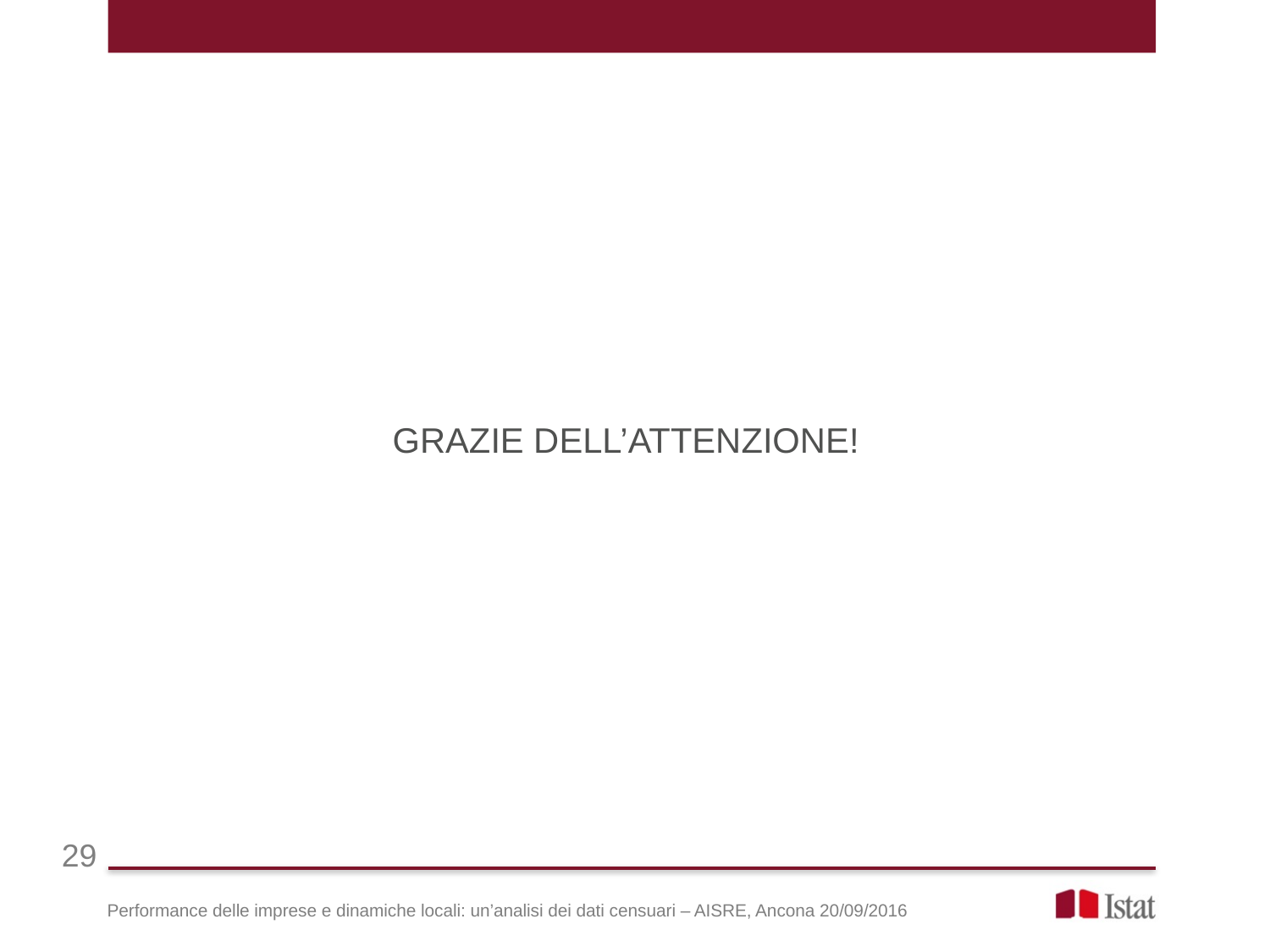

GRAZIE DELL’ATTENZIONE!

29

Performance delle imprese e dinamiche locali: un’analisi dei dati censuari – AISRE, Ancona 20/09/2016